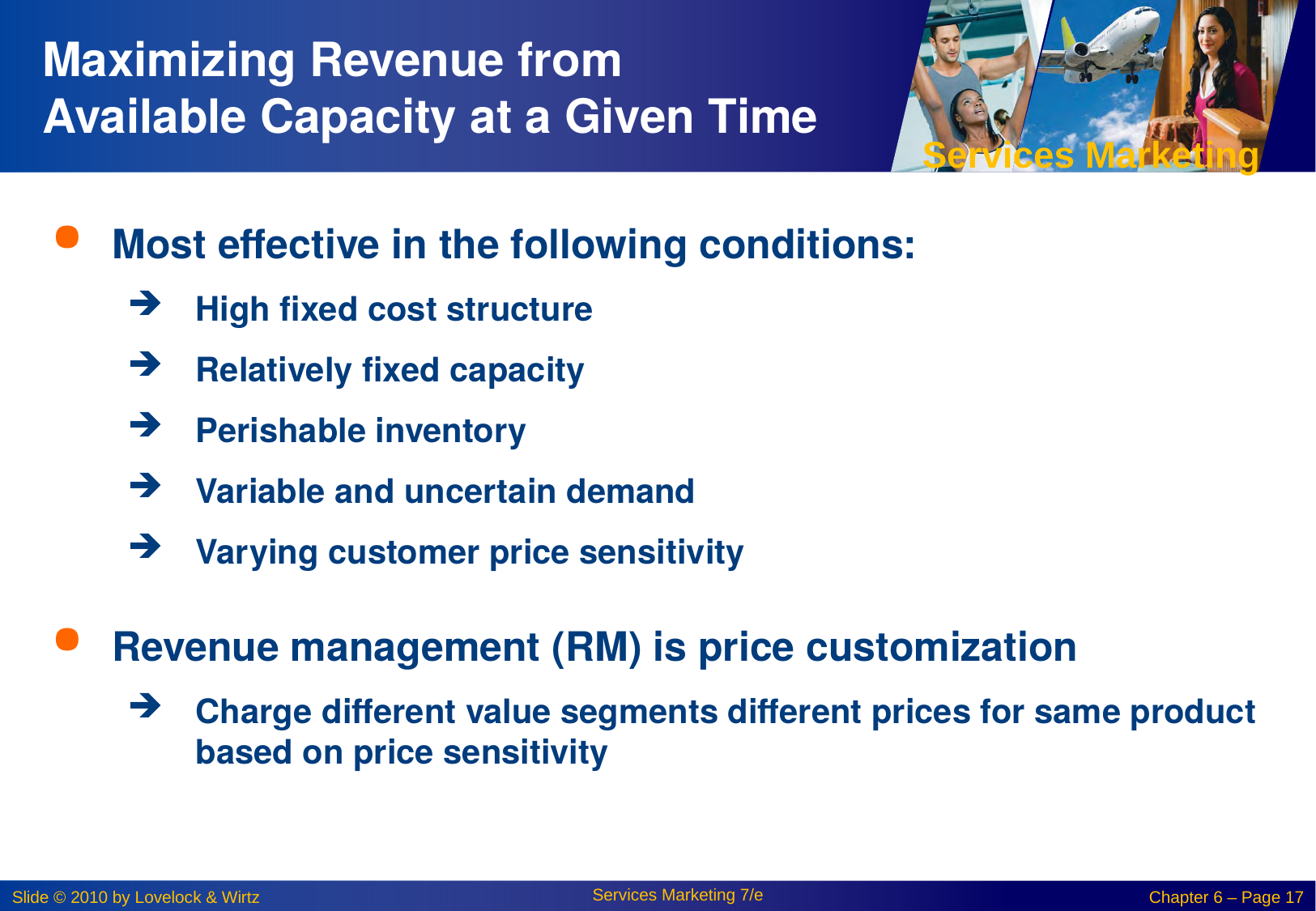

# Maximizing Revenue from Available Capacity at a Given Time
Most effective in the following conditions:
High fixed cost structure
Relatively fixed capacity
Perishable inventory
Variable and uncertain demand
Varying customer price sensitivity
Revenue management (RM) is price customization
Charge different value segments different prices for same product based on price sensitivity